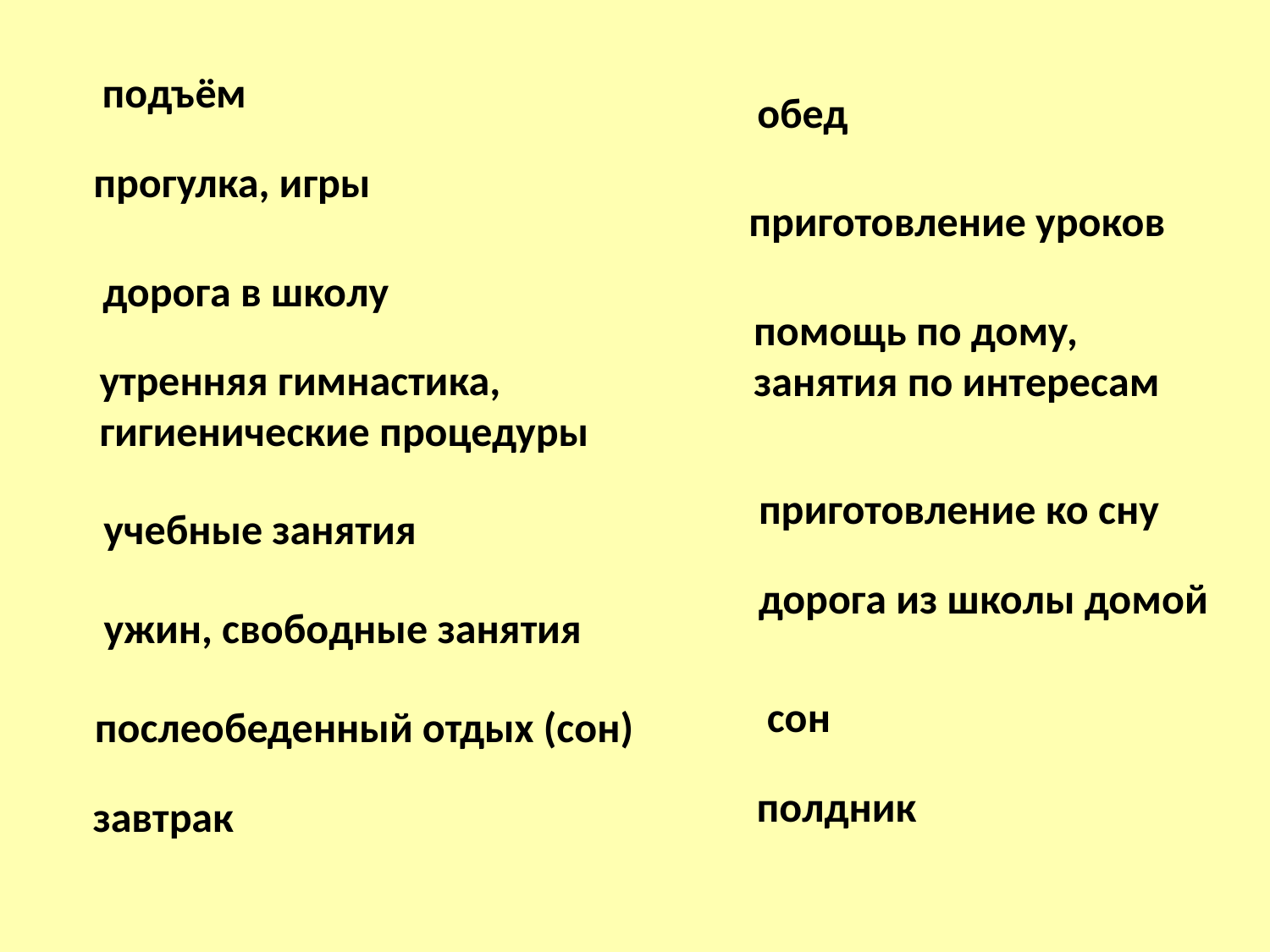

подъём
обед
прогулка, игры
приготовление уроков
дорога в школу
помощь по дому,
занятия по интересам
утренняя гимнастика,
гигиенические процедуры

приготовление ко сну
учебные занятия
дорога из школы домой
ужин, свободные занятия
сон
послеобеденный отдых (сон)
полдник
завтрак